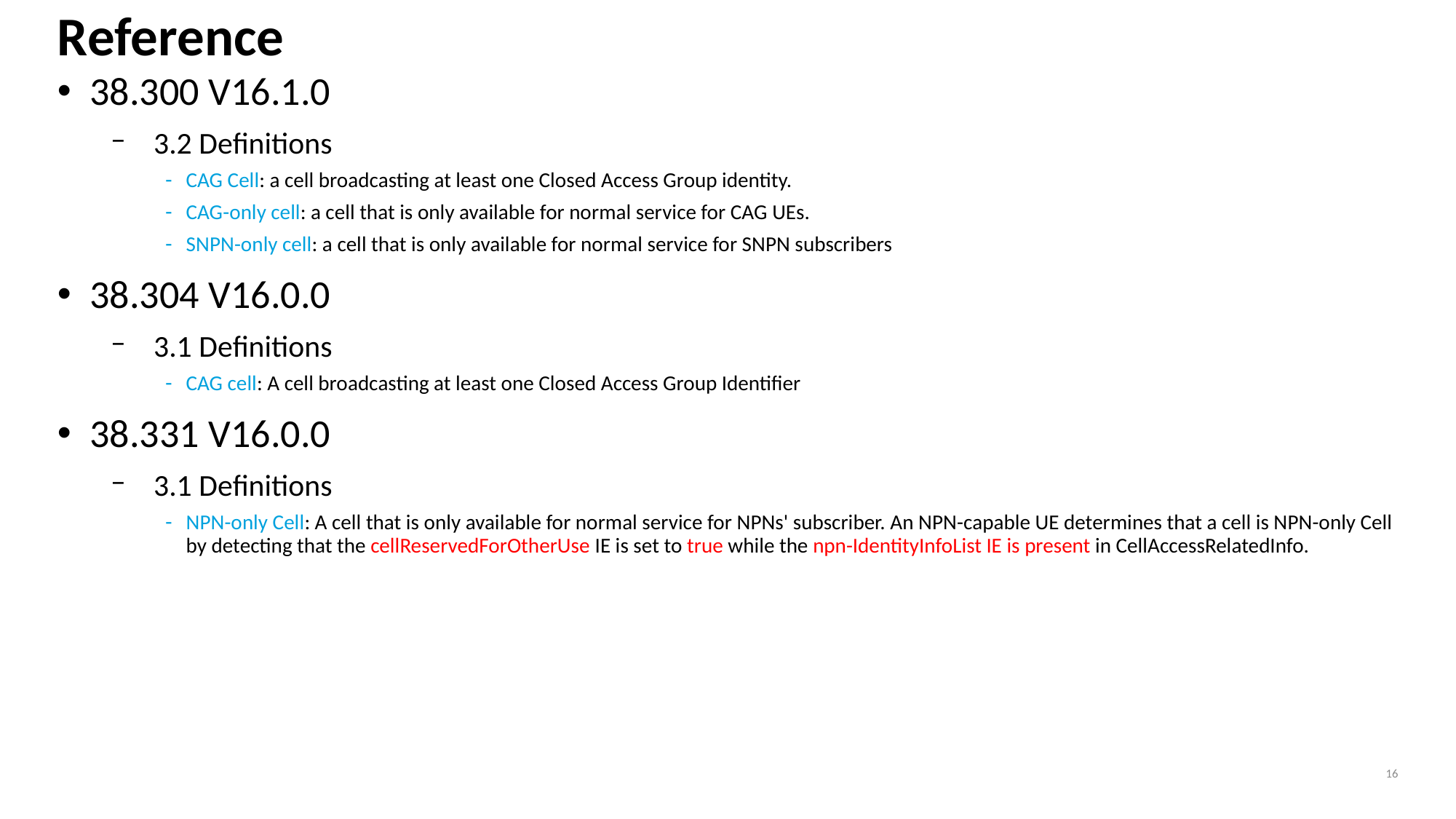

# Reference
38.300 V16.1.0
3.2 Definitions
CAG Cell: a cell broadcasting at least one Closed Access Group identity.
CAG-only cell: a cell that is only available for normal service for CAG UEs.
SNPN-only cell: a cell that is only available for normal service for SNPN subscribers
38.304 V16.0.0
3.1 Definitions
CAG cell: A cell broadcasting at least one Closed Access Group Identifier
38.331 V16.0.0
3.1 Definitions
NPN-only Cell: A cell that is only available for normal service for NPNs' subscriber. An NPN-capable UE determines that a cell is NPN-only Cell by detecting that the cellReservedForOtherUse IE is set to true while the npn-IdentityInfoList IE is present in CellAccessRelatedInfo.
16